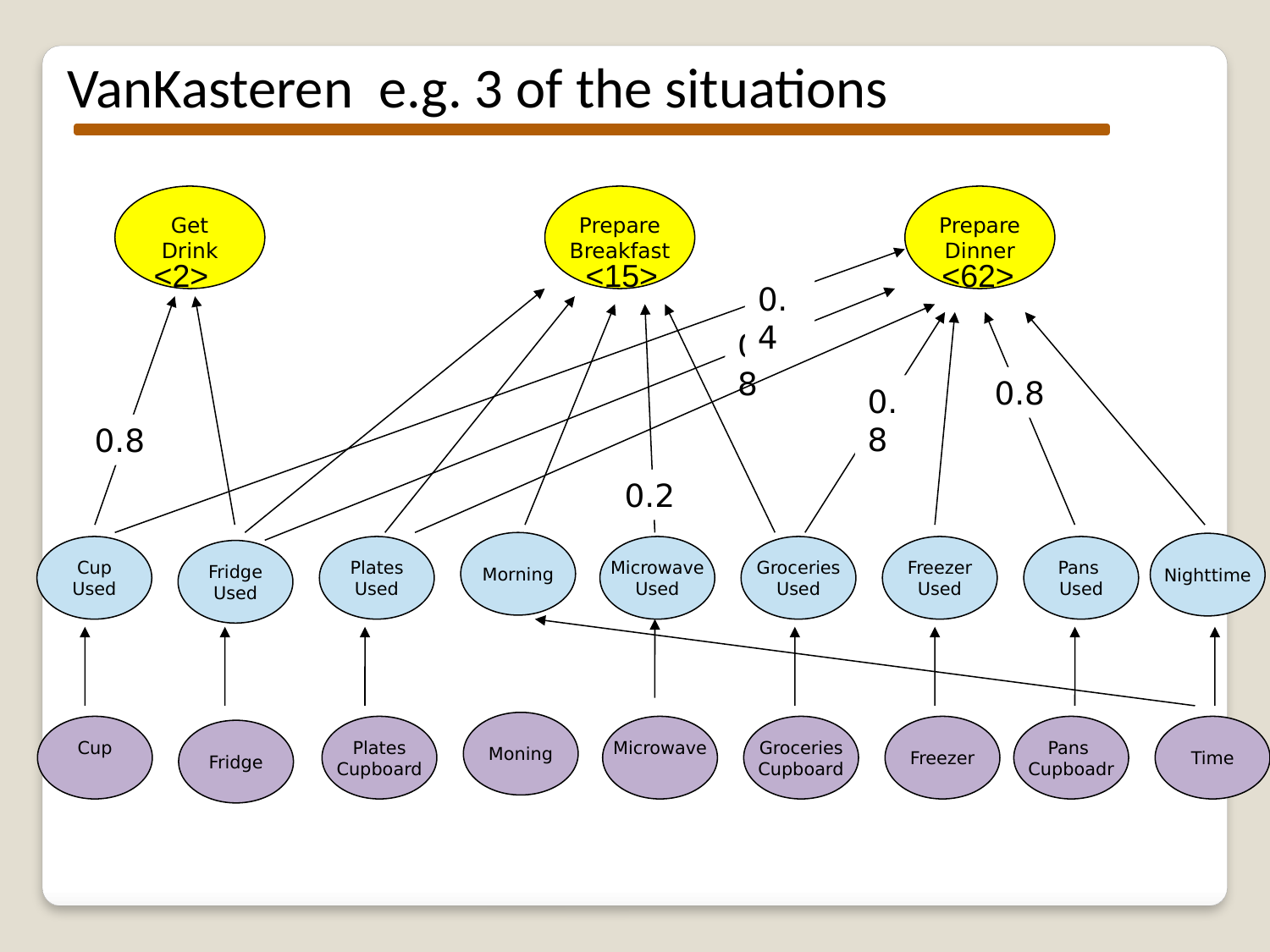

VanKasteren  e.g. 3 of the situations

Get
Drink
Prepare
Breakfast
Prepare
Dinner

<2>
<15>
<62>
0.4

0.8
0.8
0.8
0.8
0.2
Morning
Nighttime
Cup
Used
Plates
Used
Microwave
Used
Groceries
Used
Freezer
Used
Pans
Used
Fridge
Used

Moning
Cup

Plates
Cupboard
Microwave

Groceries
Cupboard
Freezer
Pans
Cupboadr
Time
Fridge